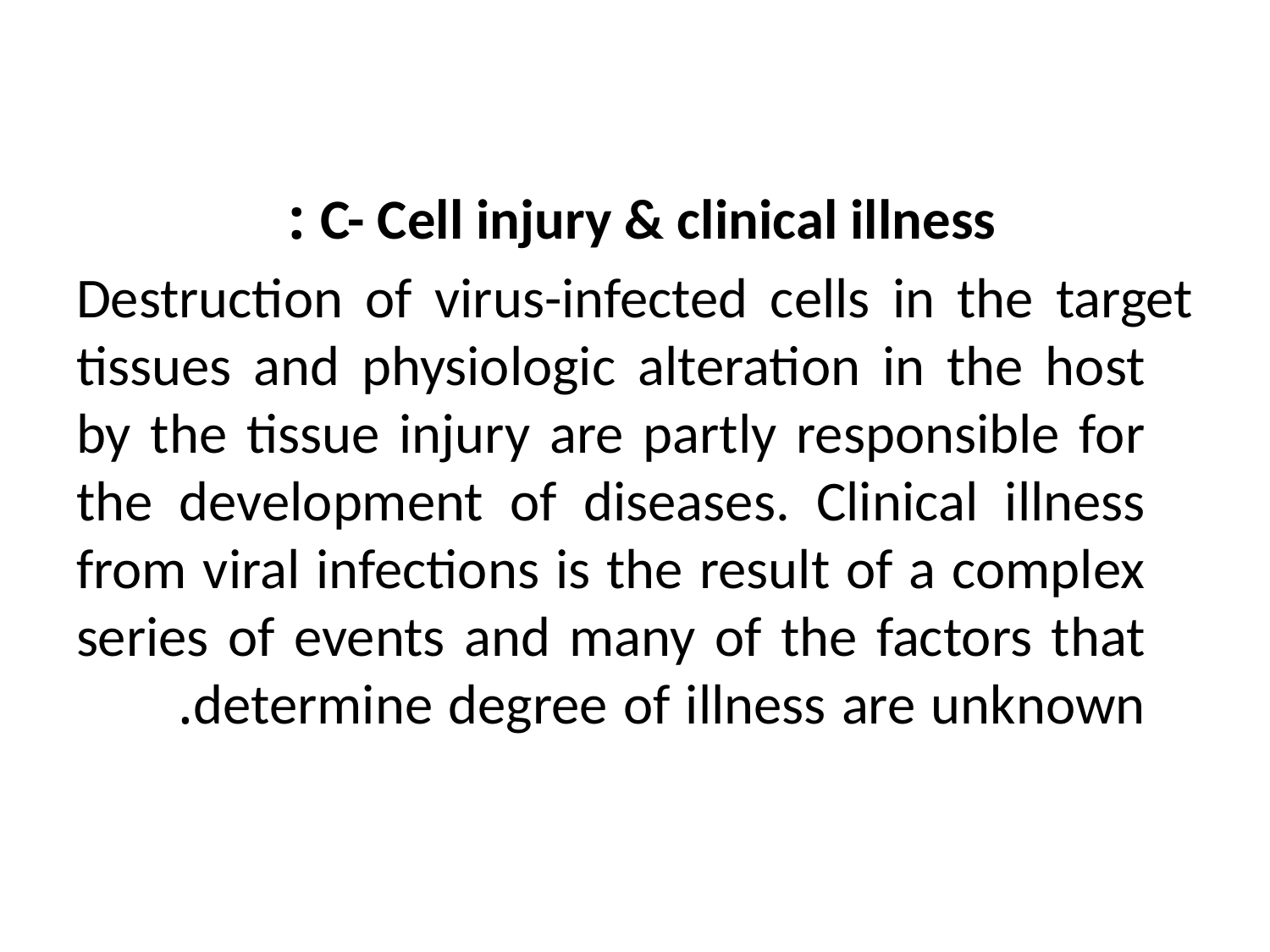

C- Cell injury & clinical illness :
Destruction of virus-infected cells in the target tissues and physiologic alteration in the host by the tissue injury are partly responsible for the development of diseases. Clinical illness from viral infections is the result of a complex series of events and many of the factors that determine degree of illness are unknown.